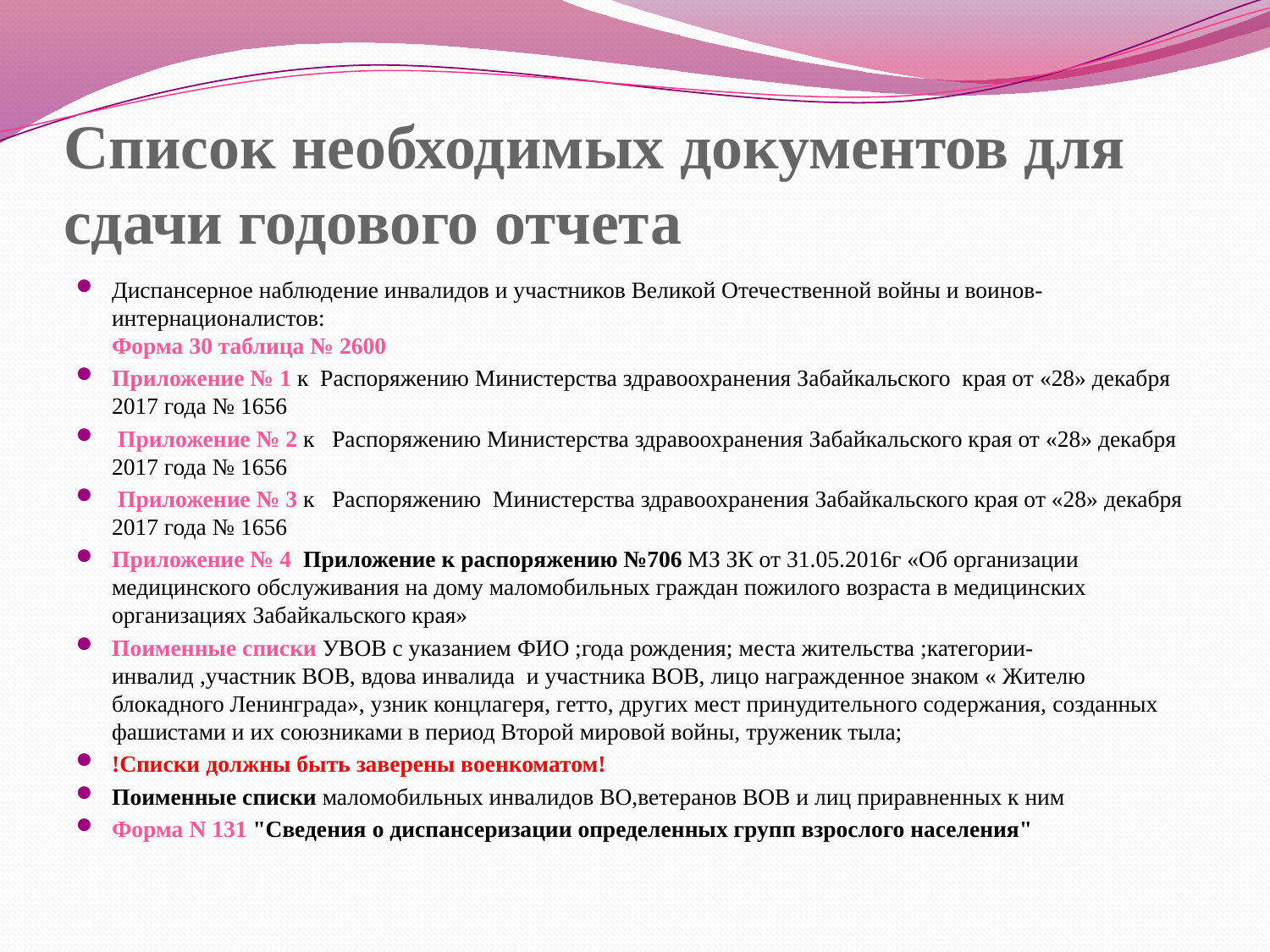

# Список необходимых документов для сдачи годового отчета
Диспансерное наблюдение инвалидов и участников Великой Отечественной войны и воинов-интернационалистов:
Форма 30 таблица № 2600
Приложение № 1 к  Распоряжению Министерства здравоохранения Забайкальского  края от «28» декабря  2017 года № 1656
 Приложение № 2 к   Распоряжению Министерства здравоохранения Забайкальского края от «28» декабря  2017 года № 1656
 Приложение № 3 к   Распоряжению  Министерства здравоохранения Забайкальского края от «28» декабря  2017 года № 1656
Приложение № 4  Приложение к распоряжению №706 МЗ ЗК от 31.05.2016г «Об организации медицинского обслуживания на дому маломобильных граждан пожилого возраста в медицинских организациях Забайкальского края»
Поименные списки УВОВ с указанием ФИО ;года рождения; места жительства ;категории-инвалид ,участник ВОВ, вдова инвалида  и участника ВОВ, лицо награжденное знаком « Жителю блокадного Ленинграда», узник концлагеря, гетто, других мест принудительного содержания, созданных фашистами и их союзниками в период Второй мировой войны, труженик тыла;
!Списки должны быть заверены военкоматом!
Поименные списки маломобильных инвалидов ВО,ветеранов ВОВ и лиц приравненных к ним
Форма N 131 "Сведения о диспансеризации определенных групп взрослого населения"